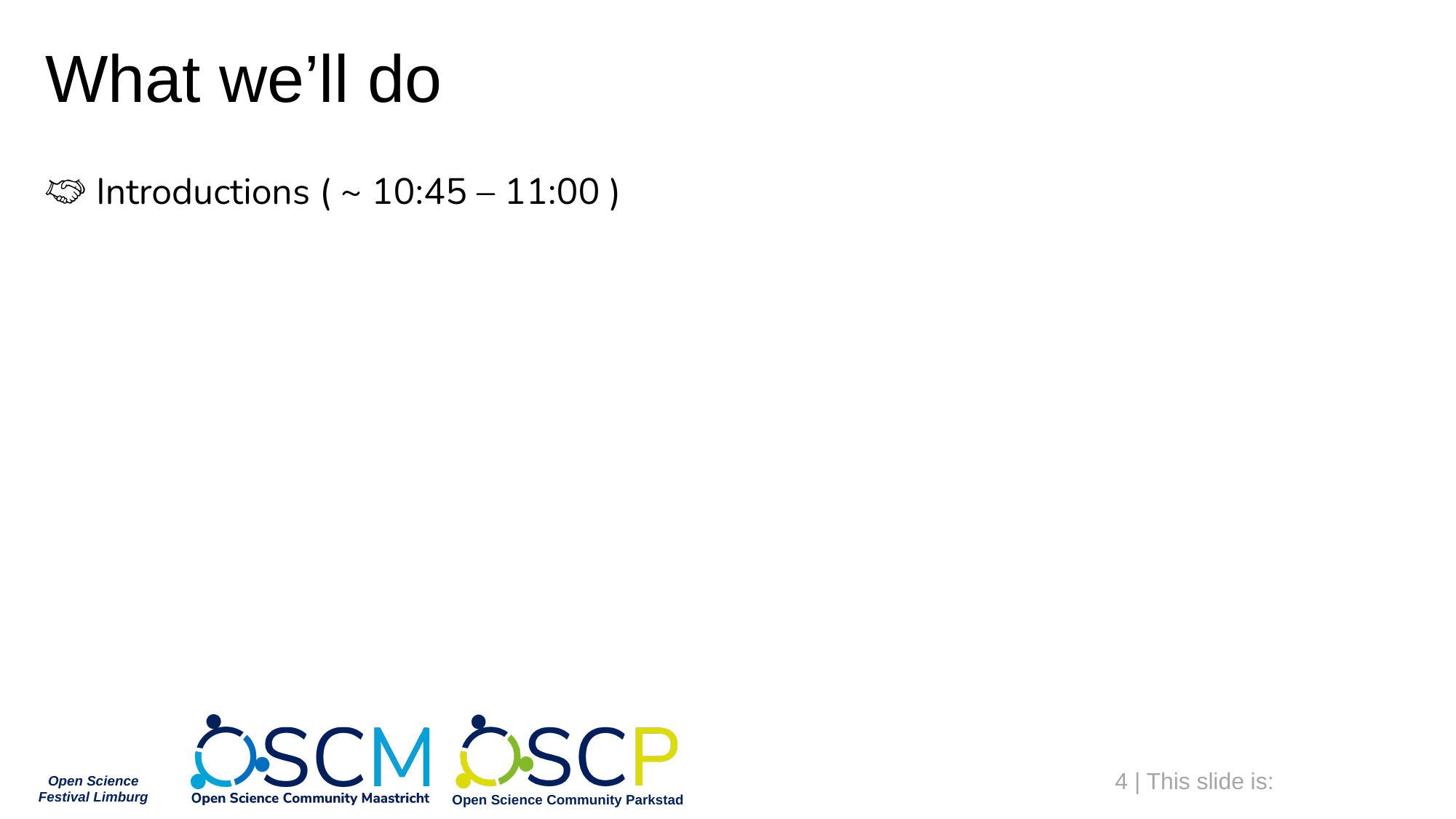

# What we’ll do
🤝 Introductions ( ~ 10:45 – 11:00 )